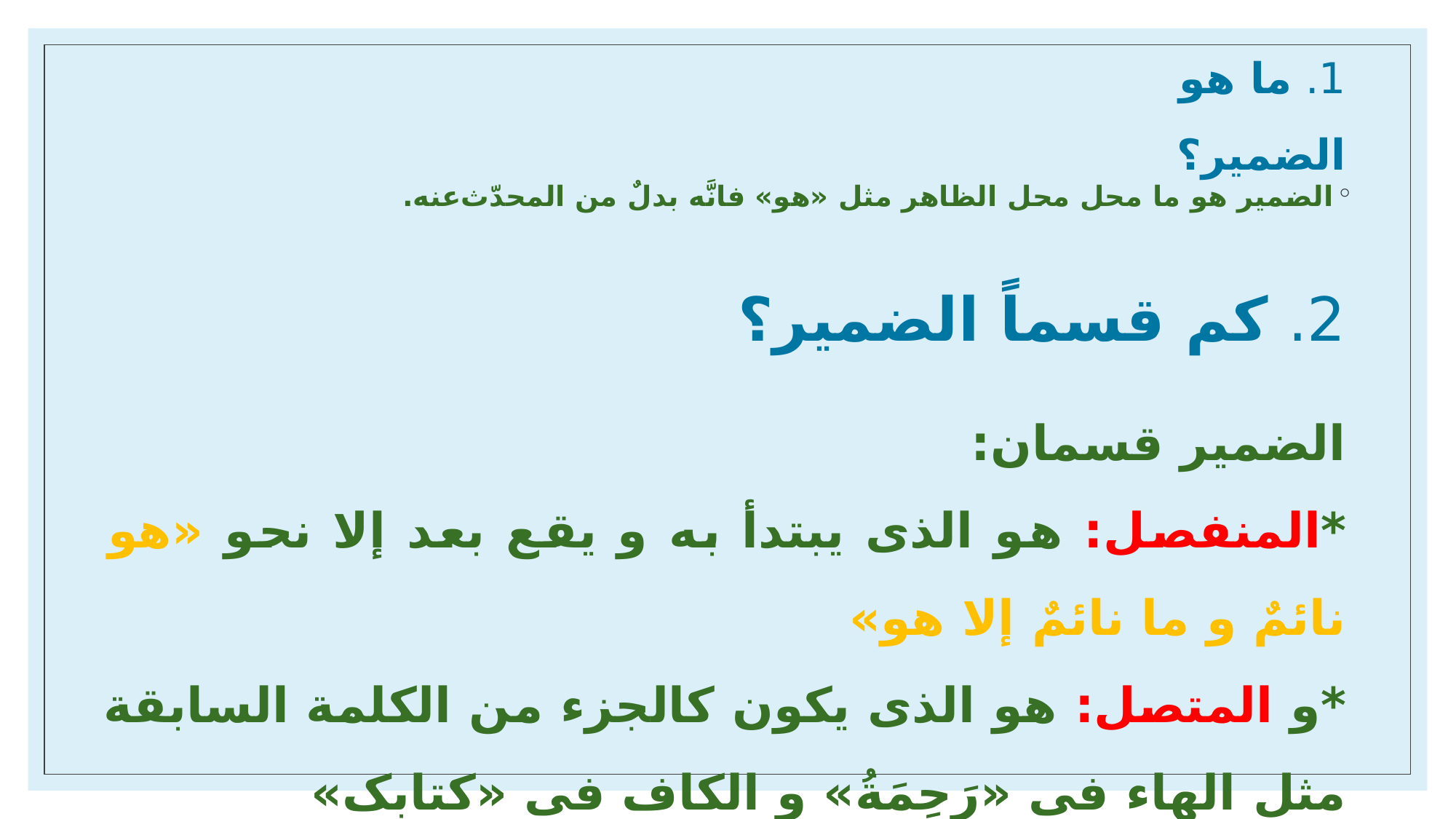

# 1. ما هو الضمیر؟
الضمیر هو ما محل محل الظاهر مثل «هو» فانَّه بدلٌ من المحدّث‌عنه.
2. کم قسماً الضمیر؟
الضمیر قسمان:
*المنفصل: هو الذی یبتدأ به و یقع بعد إلا نحو «هو نائمٌ و ما نائمٌ إلا هو»
*و المتصل: هو الذی یکون کالجزء من الکلمة السابقة مثل الهاء فی «رَحِمَةُ» و الکاف فی «کتابک»